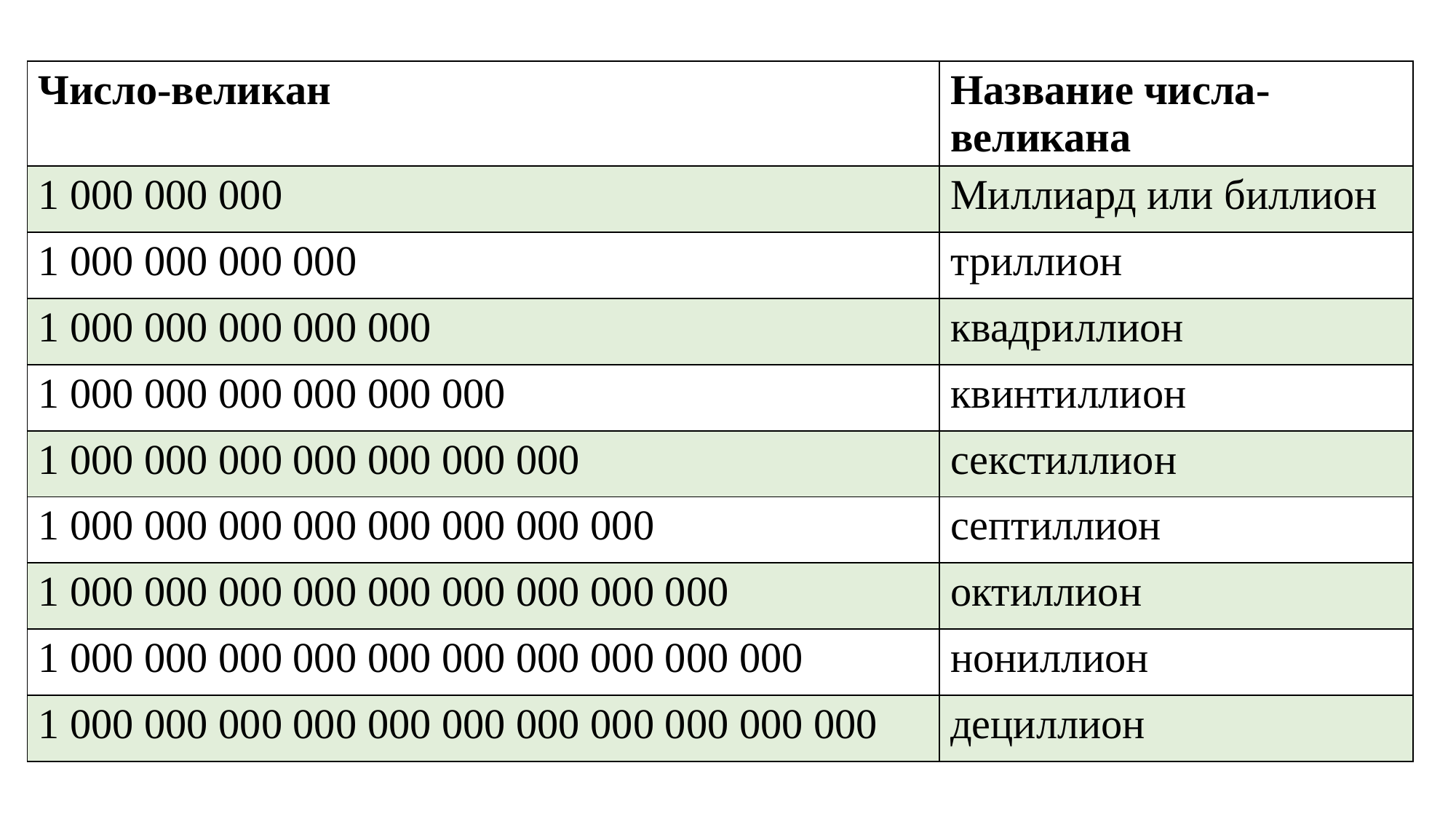

| Число-великан | Название числа-великана |
| --- | --- |
| 1 000 000 000 | Миллиард или биллион |
| 1 000 000 000 000 | триллион |
| 1 000 000 000 000 000 | квадриллион |
| 1 000 000 000 000 000 000 | квинтиллион |
| 1 000 000 000 000 000 000 000 | секстиллион |
| 1 000 000 000 000 000 000 000 000 | септиллион |
| 1 000 000 000 000 000 000 000 000 000 | октиллион |
| 1 000 000 000 000 000 000 000 000 000 000 | нониллион |
| 1 000 000 000 000 000 000 000 000 000 000 000 | дециллион |